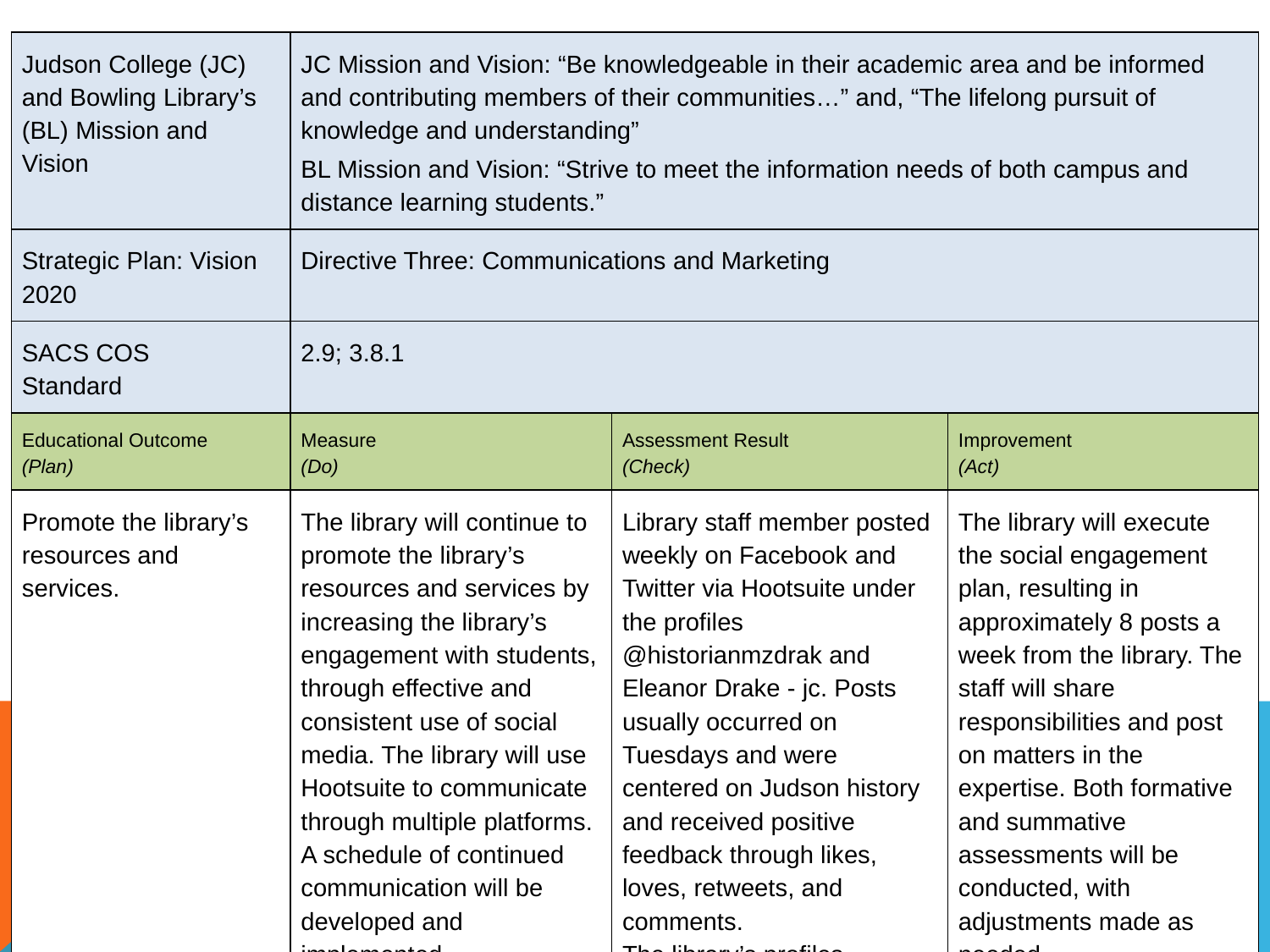

| Judson College (JC) and Bowling Library’s (BL) Mission and Vision | JC Mission and Vision: “Be knowledgeable in their academic area and be informed and contributing members of their communities…” and, “The lifelong pursuit of knowledge and understanding” BL Mission and Vision: “Strive to meet the information needs of both campus and distance learning students.” |  |  |
| --- | --- | --- | --- |
| Strategic Plan: Vision 2020 | Directive Three: Communications and Marketing |  |  |
| SACS COS Standard | 2.9; 3.8.1 |  |  |
| Educational Outcome (Plan) | Measure (Do) | Assessment Result (Check) | Improvement (Act) |
| Promote the library’s resources and services. | The library will continue to promote the library’s resources and services by increasing the library’s engagement with students, through effective and consistent use of social media. The library will use Hootsuite to communicate through multiple platforms. A schedule of continued communication will be developed and implemented. | Library staff member posted weekly on Facebook and Twitter via Hootsuite under the profiles @historianmzdrak and Eleanor Drake - jc. Posts usually occurred on Tuesdays and were centered on Judson history and received positive feedback through likes, loves, retweets, and comments. The library’s profiles Bowling Library at Judson College, and @BowlingLibrary have not been utilized consistently. Daily scheduled posting never materialized, and upon further examination of library literature, it was not necessary. In response to readings on social media and libraries, the librarian created a strategic plan, identifying objectives, goals, audience, and assessment measures. Created at the close of the 2016-2017 academic year, the library’s social media engagement plan looks to improve social engagement through shared responsibility and posts focused on matters that align with the mission of the college. Please see attached documentation for further details. | The library will execute the social engagement plan, resulting in approximately 8 posts a week from the library. The staff will share responsibilities and post on matters in the expertise. Both formative and summative assessments will be conducted, with adjustments made as needed. |

#